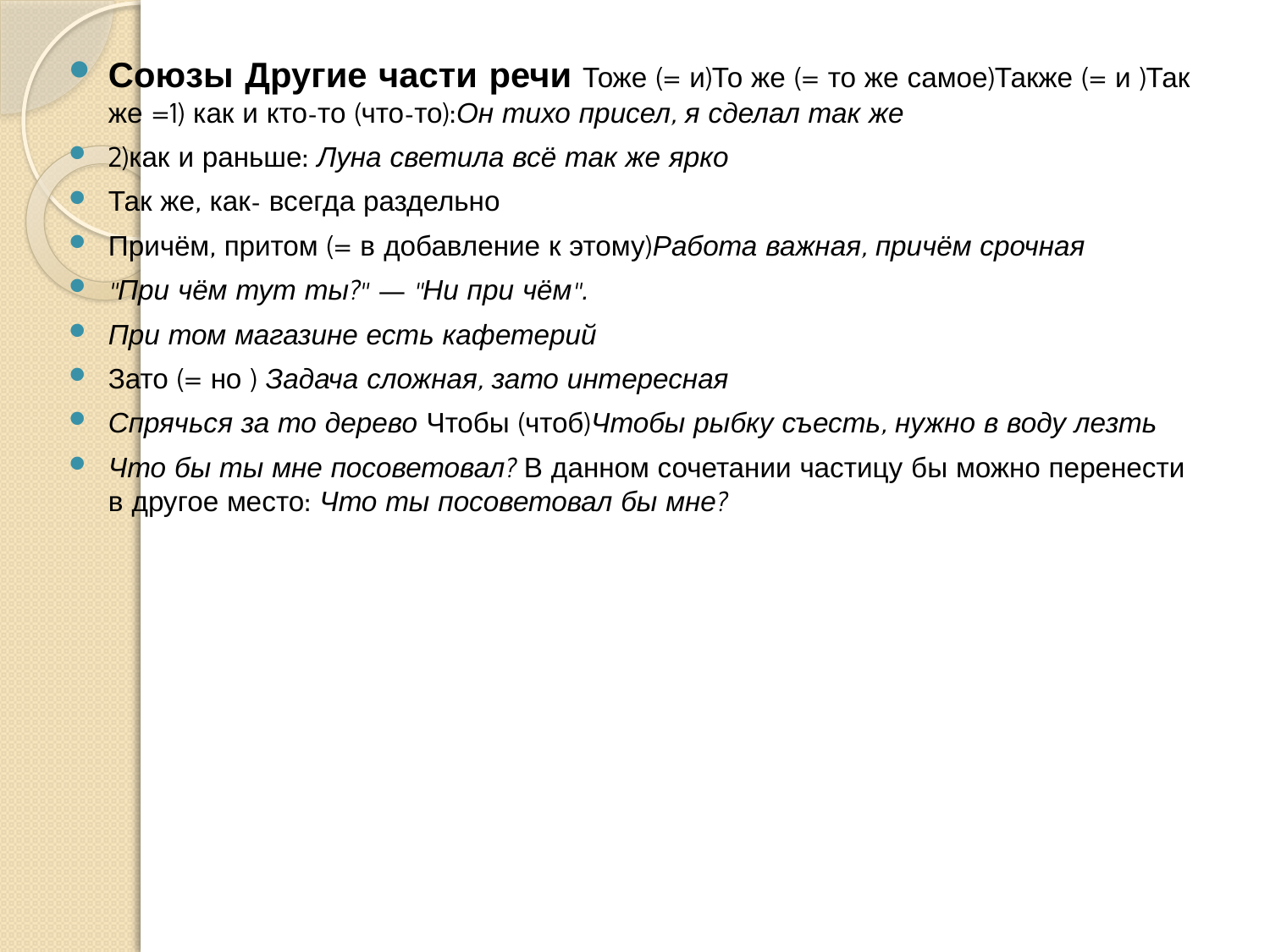

Союзы Другие части речи Тоже (= и)То же (= то же самое)Также (= и )Так же =1) как и кто-то (что-то):Он тихо присел, я сделал так же
2)как и раньше: Луна светила всё так же ярко
Так же, как- всегда раздельно
Причём, притом (= в добавление к этому)Работа важная, причём срочная
"При чём тут ты?" — "Ни при чём".
При том магазине есть кафетерий
Зато (= но ) Задача сложная, зато интересная
Спрячься за то дерево Чтобы (чтоб)Чтобы рыбку съесть, нужно в воду лезть
Что бы ты мне посоветовал? В данном сочетании частицу бы можно перенести в другое место: Что ты посоветовал бы мне?